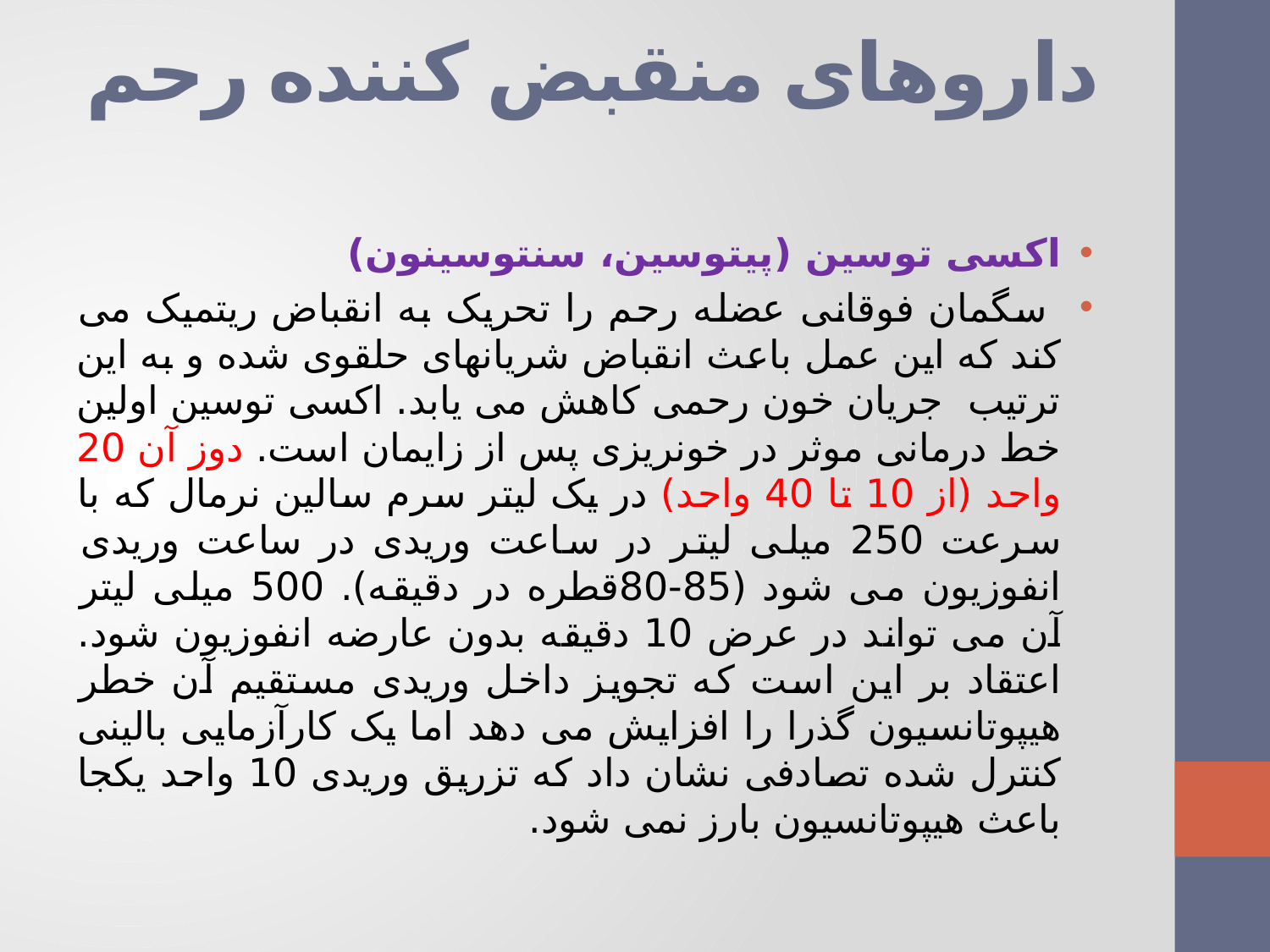

# داروهای منقبض کننده رحم
اکسی توسین (پیتوسین، سنتوسینون)
 سگمان فوقانی عضله رحم را تحریک به انقباض ریتمیک می کند که این عمل باعث انقباض شریانهای حلقوی شده و به این ترتیب  جریان خون رحمی کاهش می یابد. اکسی توسین اولین خط درمانی موثر در خونریزی پس از زایمان است. دوز آن 20 واحد (از 10 تا 40 واحد) در یک لیتر سرم سالین نرمال که با سرعت 250 میلی لیتر در ساعت وریدی در ساعت وریدی انفوزیون می شود (85-80قطره در دقیقه). 500 میلی لیتر آن می تواند در عرض 10 دقیقه بدون عارضه انفوزیون شود. اعتقاد بر این است که تجویز داخل وریدی مستقیم آن خطر هیپوتانسیون گذرا را افزایش می دهد اما یک کارآزمایی بالینی کنترل شده تصادفی نشان داد که تزریق وریدی 10 واحد یکجا باعث هیپوتانسیون بارز نمی شود.